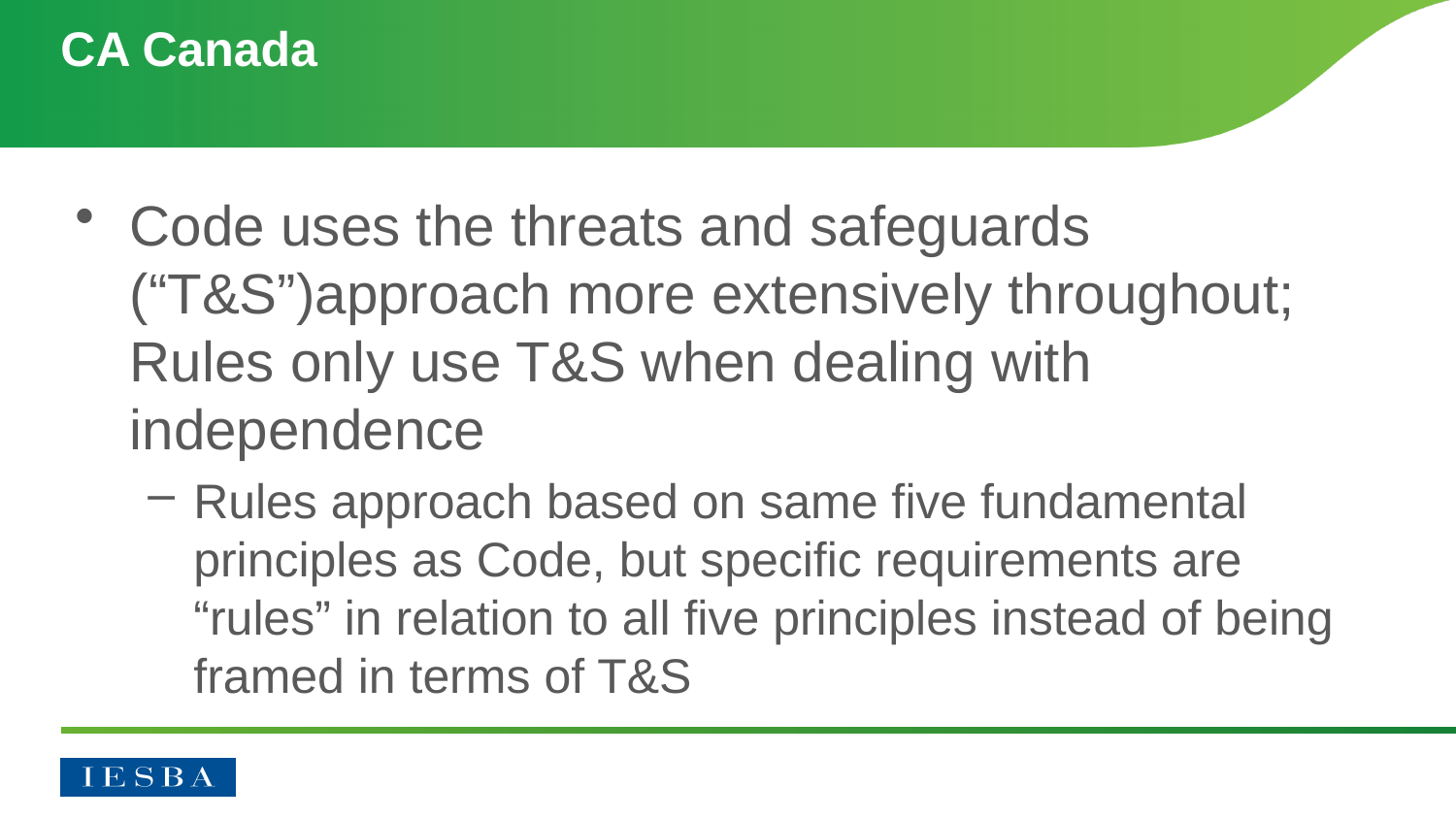

CA Canada
Code uses the threats and safeguards (“T&S”)approach more extensively throughout; Rules only use T&S when dealing with independence
Rules approach based on same five fundamental principles as Code, but specific requirements are “rules” in relation to all five principles instead of being framed in terms of T&S